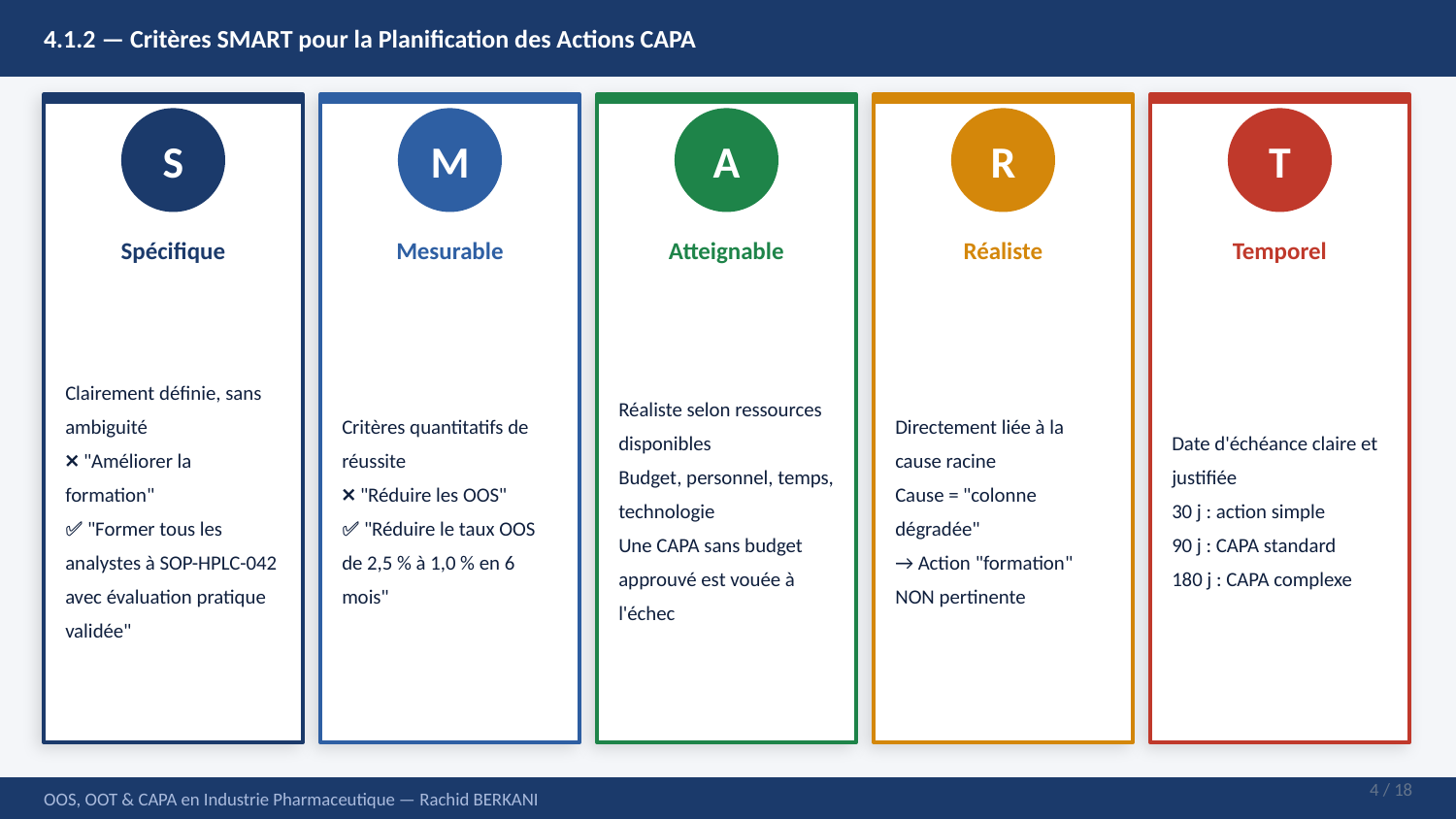

4.1.2 — Critères SMART pour la Planification des Actions CAPA

S

M

A

R

T
Spécifique
Mesurable
Atteignable
Réaliste
Temporel
Clairement définie, sans ambiguité
❌ "Améliorer la formation"
✅ "Former tous les analystes à SOP-HPLC-042 avec évaluation pratique validée"
Critères quantitatifs de réussite
❌ "Réduire les OOS"
✅ "Réduire le taux OOS de 2,5 % à 1,0 % en 6 mois"
Réaliste selon ressources disponibles
Budget, personnel, temps, technologie
Une CAPA sans budget approuvé est vouée à l'échec
Directement liée à la cause racine
Cause = "colonne dégradée"
→ Action "formation" NON pertinente
Date d'échéance claire et justifiée
30 j : action simple
90 j : CAPA standard
180 j : CAPA complexe
4 / 18

OOS, OOT & CAPA en Industrie Pharmaceutique — Rachid BERKANI